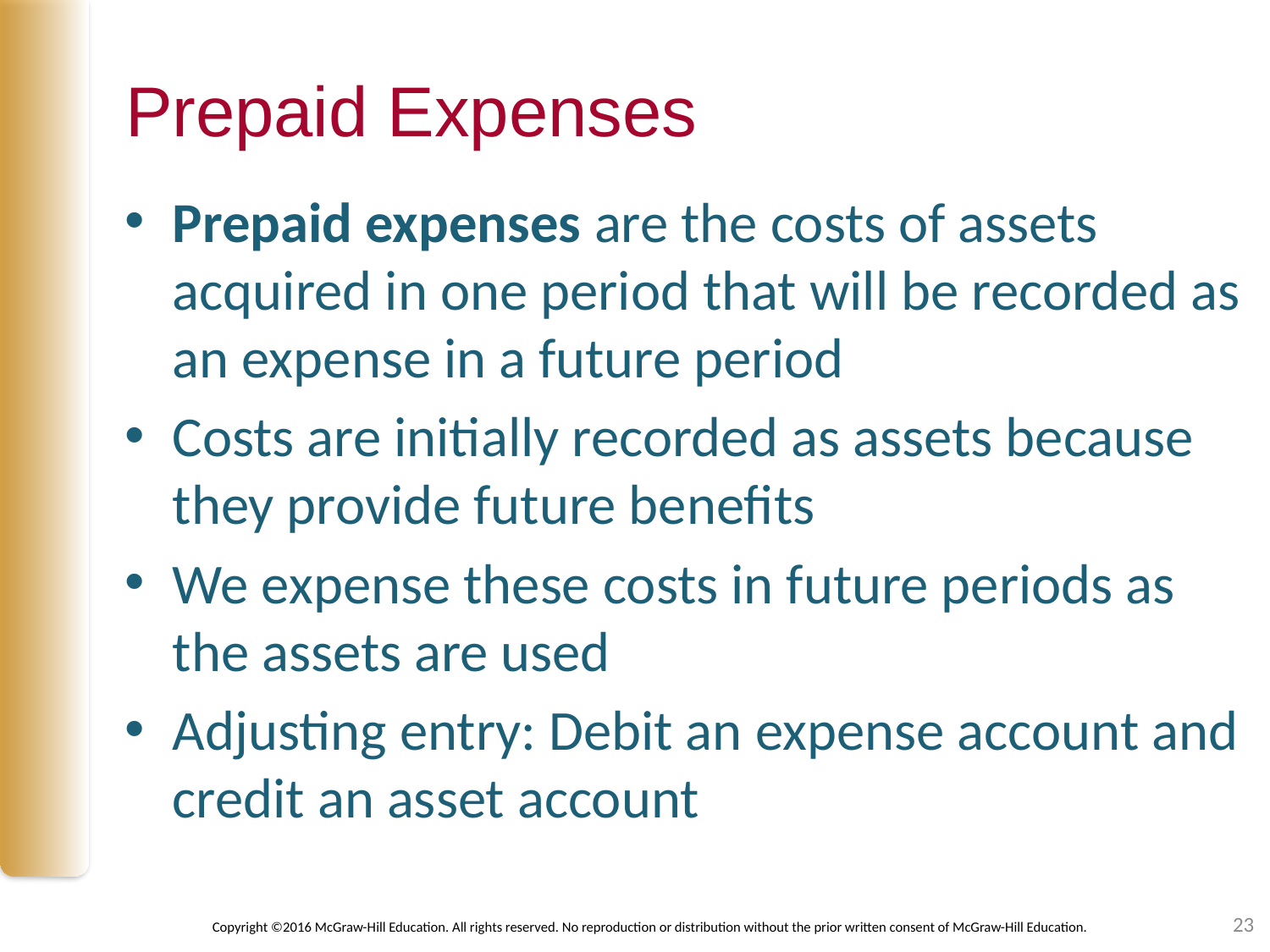

# Prepaid Expenses
Prepaid expenses are the costs of assets acquired in one period that will be recorded as an expense in a future period
Costs are initially recorded as assets because they provide future benefits
We expense these costs in future periods as the assets are used
Adjusting entry: Debit an expense account and credit an asset account
23
Copyright ©2016 McGraw-Hill Education. All rights reserved. No reproduction or distribution without the prior written consent of McGraw-Hill Education.